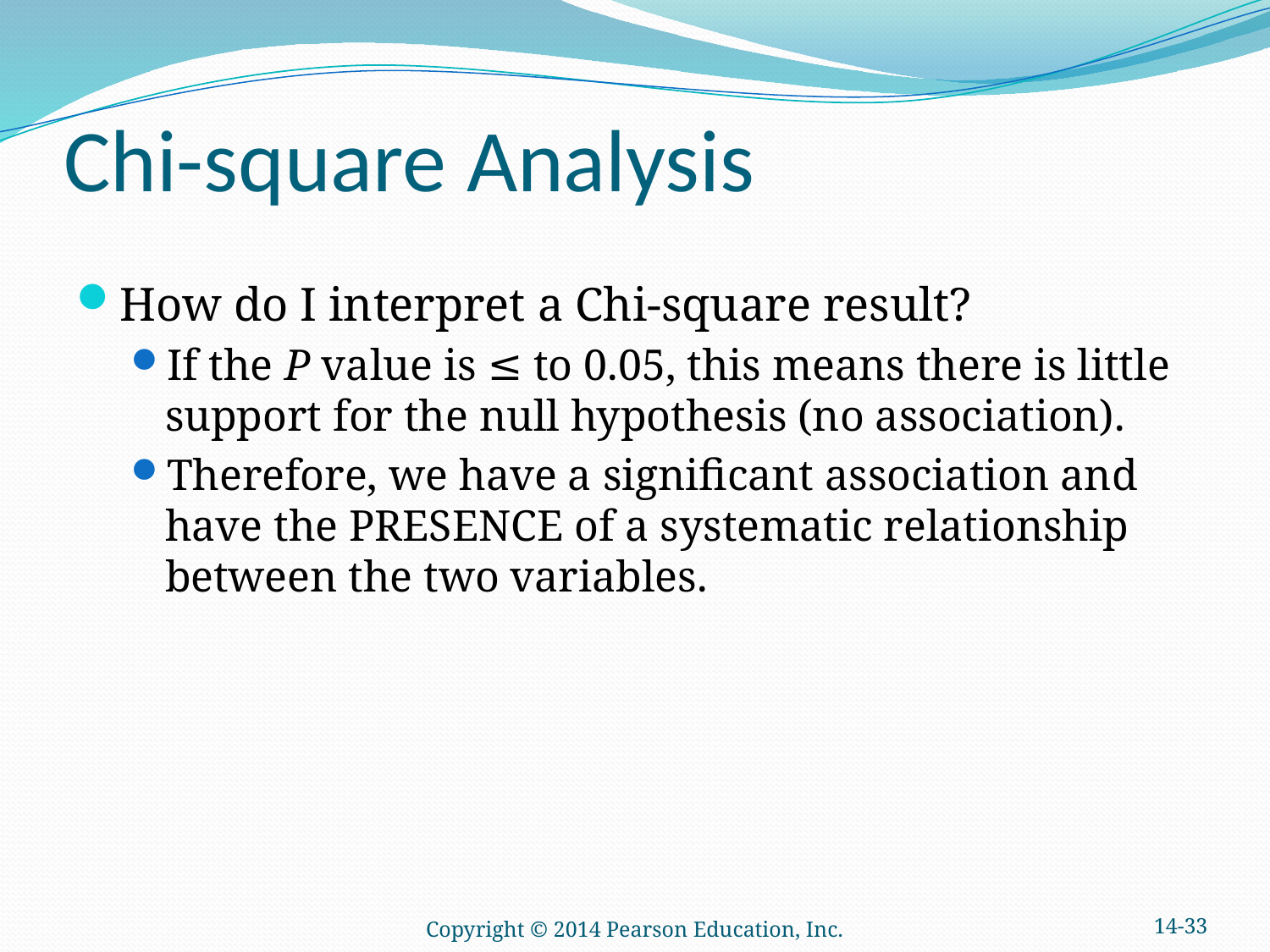

# Chi-square Analysis
How do I interpret a Chi-square result?
If the P value is ≤ to 0.05, this means there is little support for the null hypothesis (no association).
Therefore, we have a significant association and have the PRESENCE of a systematic relationship between the two variables.